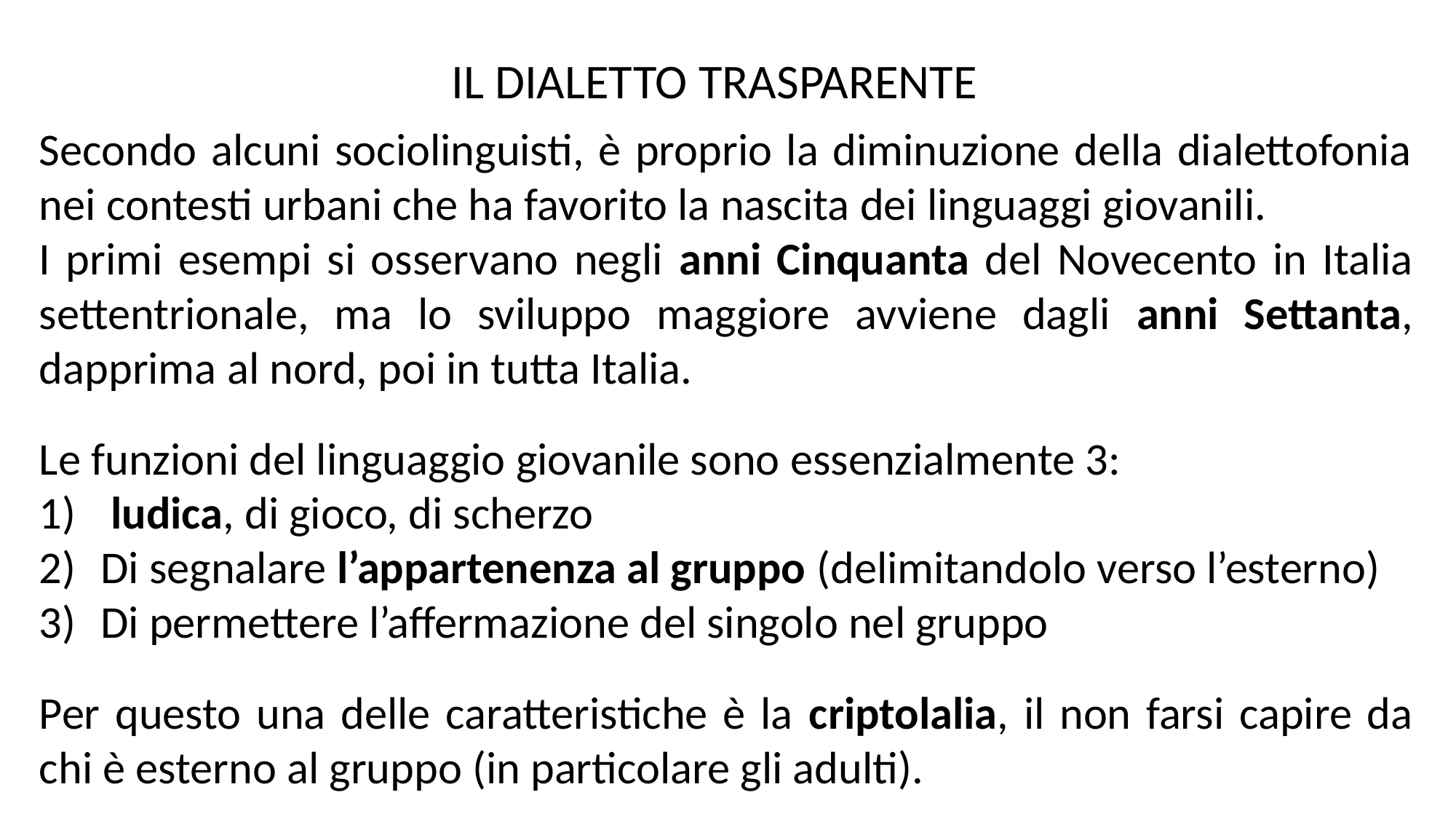

IL DIALETTO TRASPARENTE
Secondo alcuni sociolinguisti, è proprio la diminuzione della dialettofonia nei contesti urbani che ha favorito la nascita dei linguaggi giovanili.
I primi esempi si osservano negli anni Cinquanta del Novecento in Italia settentrionale, ma lo sviluppo maggiore avviene dagli anni Settanta, dapprima al nord, poi in tutta Italia.

Le funzioni del linguaggio giovanile sono essenzialmente 3:
 ludica, di gioco, di scherzo
Di segnalare l’appartenenza al gruppo (delimitandolo verso l’esterno)
Di permettere l’affermazione del singolo nel gruppo

Per questo una delle caratteristiche è la criptolalia, il non farsi capire da chi è esterno al gruppo (in particolare gli adulti).